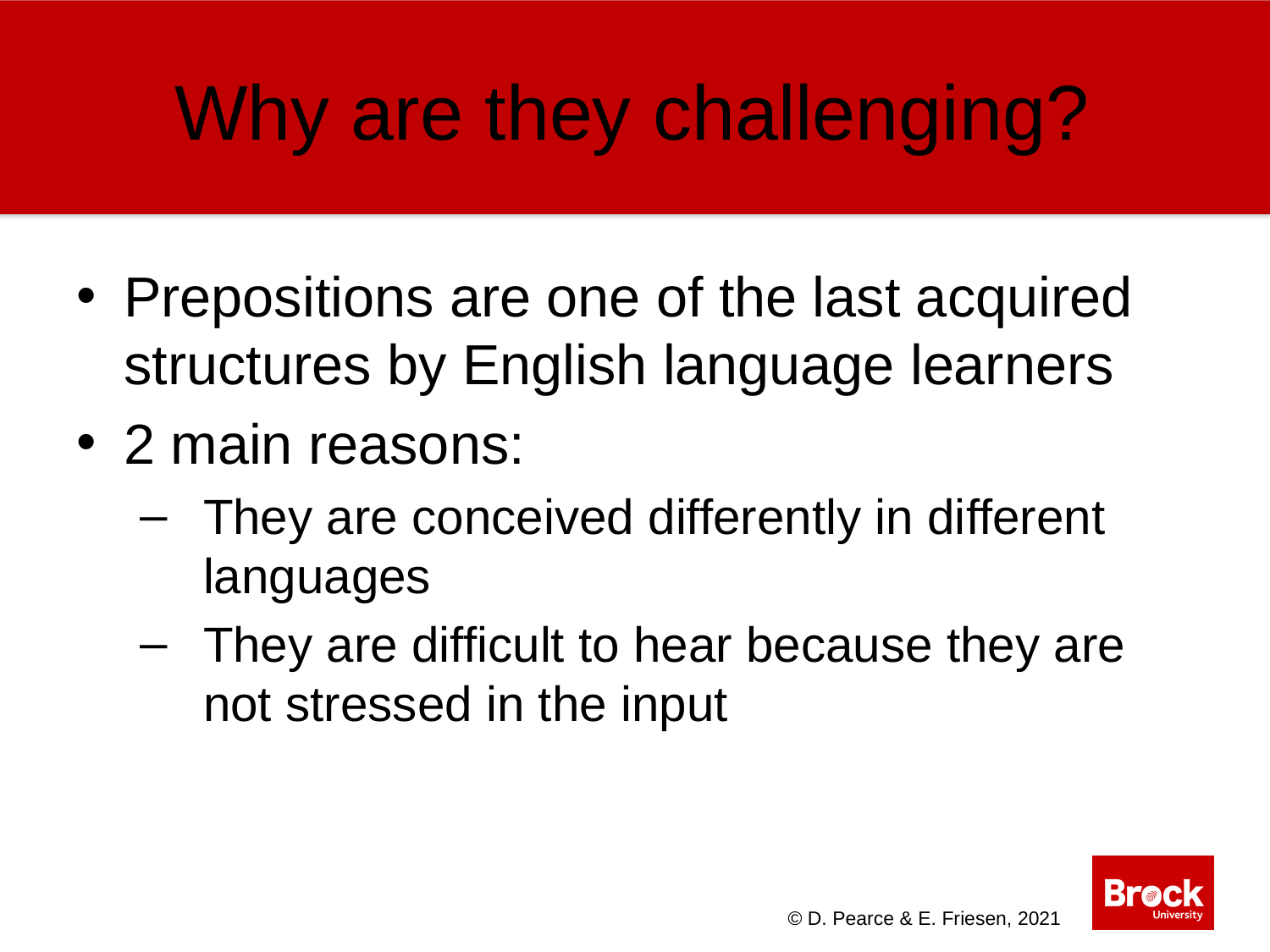

Why are they challenging?
Prepositions are one of the last acquired structures by English language learners
2 main reasons:
They are conceived differently in different languages
They are difficult to hear because they are not stressed in the input